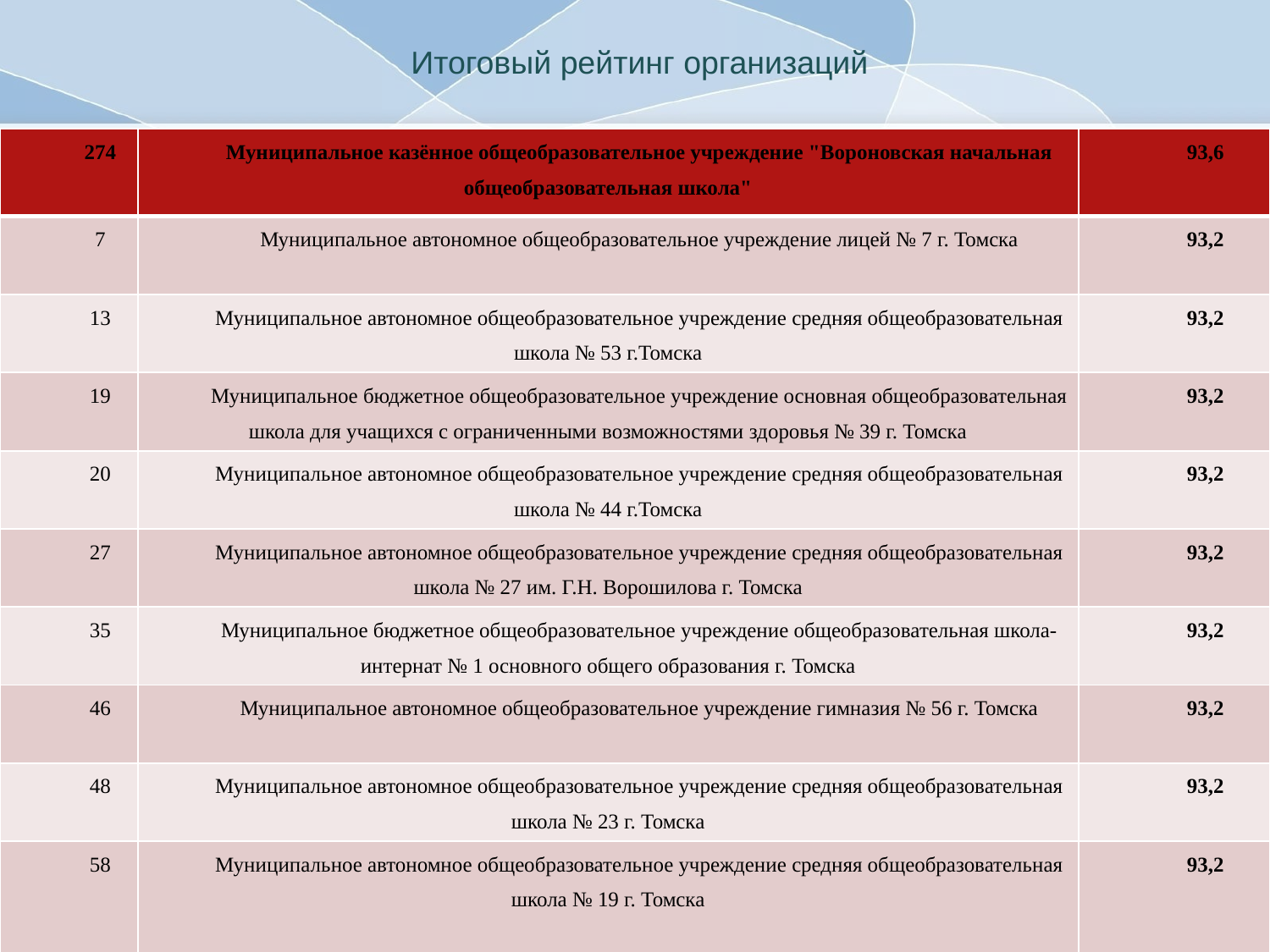

# Итоговый рейтинг организаций
| 274 | Муниципальное казённое общеобразовательное учреждение "Вороновская начальная общеобразовательная школа" | 93,6 |
| --- | --- | --- |
| 7 | Муниципальное автономное общеобразовательное учреждение лицей № 7 г. Томска | 93,2 |
| 13 | Муниципальное автономное общеобразовательное учреждение средняя общеобразовательная школа № 53 г.Томска | 93,2 |
| 19 | Муниципальное бюджетное общеобразовательное учреждение основная общеобразовательная школа для учащихся с ограниченными возможностями здоровья № 39 г. Томска | 93,2 |
| 20 | Муниципальное автономное общеобразовательное учреждение средняя общеобразовательная школа № 44 г.Томска | 93,2 |
| 27 | Муниципальное автономное общеобразовательное учреждение средняя общеобразовательная школа № 27 им. Г.Н. Ворошилова г. Томска | 93,2 |
| 35 | Муниципальное бюджетное общеобразовательное учреждение общеобразовательная школа-интернат № 1 основного общего образования г. Томска | 93,2 |
| 46 | Муниципальное автономное общеобразовательное учреждение гимназия № 56 г. Томска | 93,2 |
| 48 | Муниципальное автономное общеобразовательное учреждение средняя общеобразовательная школа № 23 г. Томска | 93,2 |
| 58 | Муниципальное автономное общеобразовательное учреждение средняя общеобразовательная школа № 19 г. Томска | 93,2 |